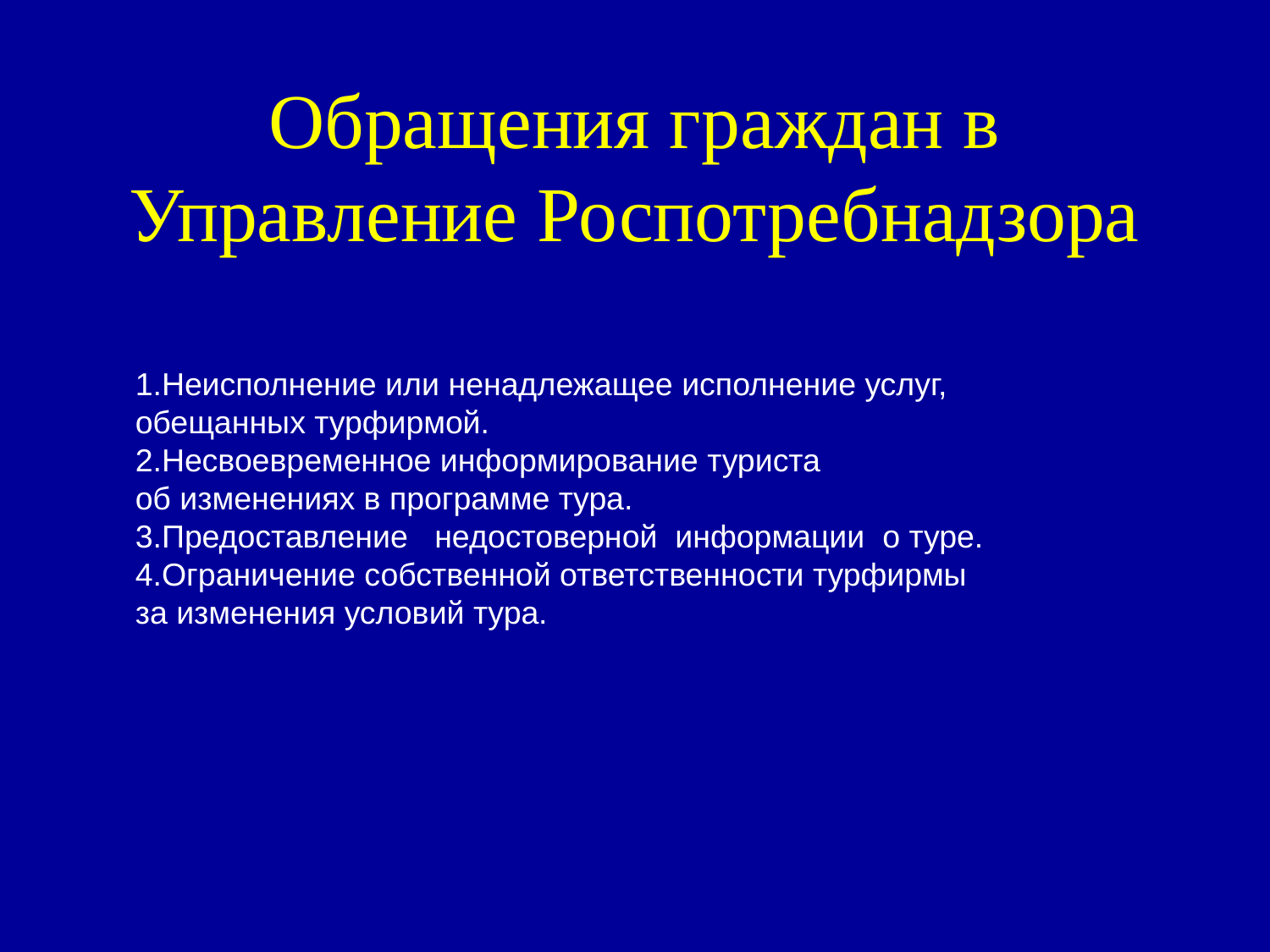

# Обращения граждан в Управление Роспотребнадзора
Неисполнение или ненадлежащее исполнение услуг,
обещанных турфирмой.
Несвоевременное информирование туриста
об изменениях в программе тура.
Предоставление   недостоверной  информации  о туре.
Ограничение собственной ответственности турфирмы
за изменения условий тура.